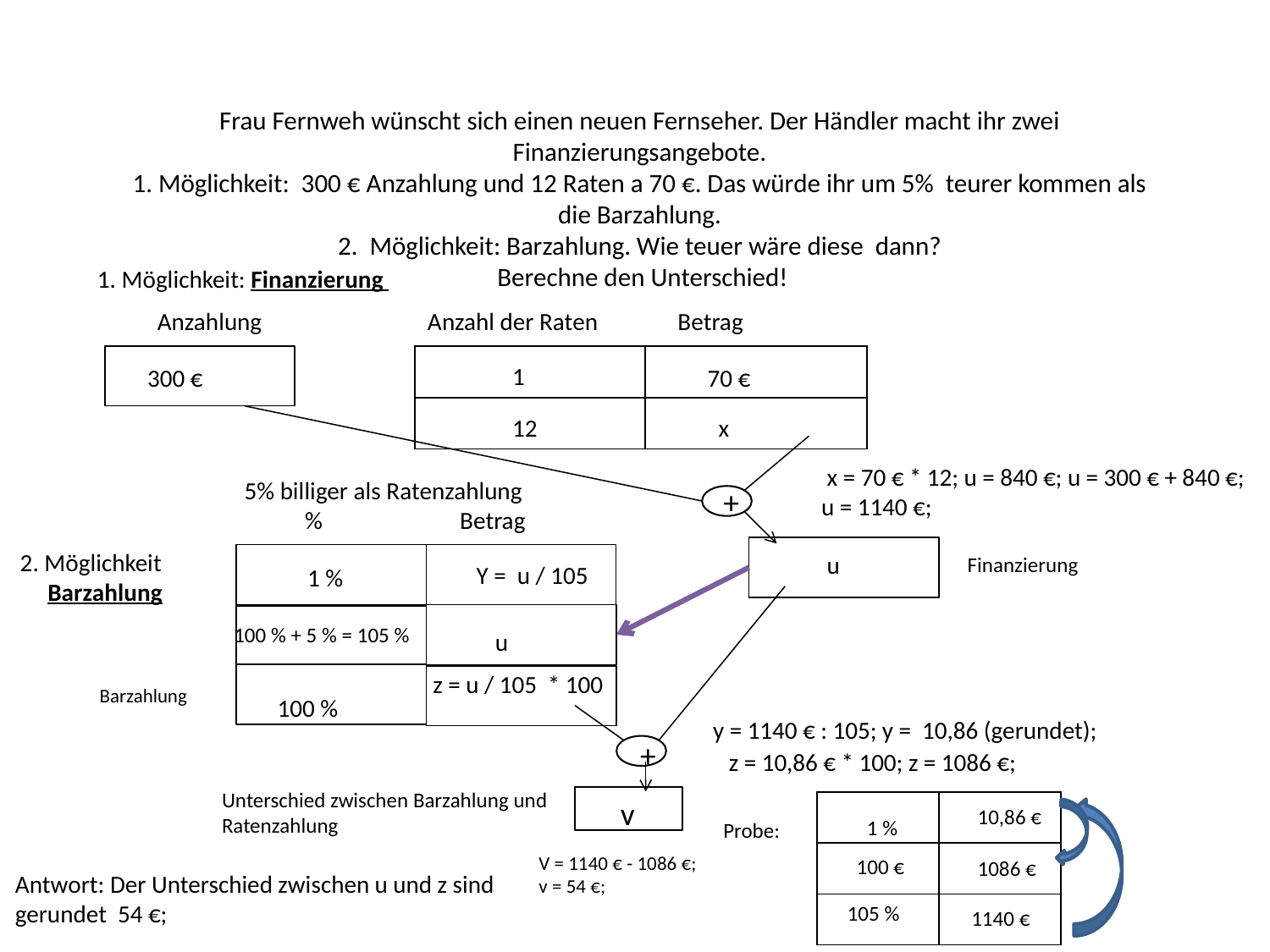

# Frau Fernweh wünscht sich einen neuen Fernseher. Der Händler macht ihr zwei Finanzierungsangebote. 1. Möglichkeit:  300 € Anzahlung und 12 Raten a 70 €. Das würde ihr um 5%  teurer kommen als die Barzahlung. 2.  Möglichkeit: Barzahlung. Wie teuer wäre diese  dann? Berechne den Unterschied!
1. Möglichkeit: Finanzierung
Betrag
Anzahlung
Anzahl der Raten

|  |  |
| --- | --- |
|  |  |
1
300 €
70 €
12
  x
 x = 70 € * 12; u = 840 €; u = 300 € + 840 €; u = 1140 €;
5% billiger als Ratenzahlung
           %                         Betrag
+

2. Möglichkeit
     Barzahlung
 u

Finanzierung
     Y =  u / 105
1 %

100 % + 5 % = 105 %
  u
 z = u / 105  * 100

Barzahlung
100 %
 y = 1140 € : 105; y =  10,86 (gerundet);
+

 z = 10,86 € * 100; z = 1086 €;
Unterschied zwischen Barzahlung und Ratenzahlung

v
| ^11 |  |
| --- | --- |
|  |  |
|  |  |

10,86 €

    1 %
Probe:
V = 1140 € - 1086 €; v = 54 €;
100 €
1086 €
Antwort: Der Unterschied zwischen u und z sind  gerundet  54 €;
105 %
1140 €